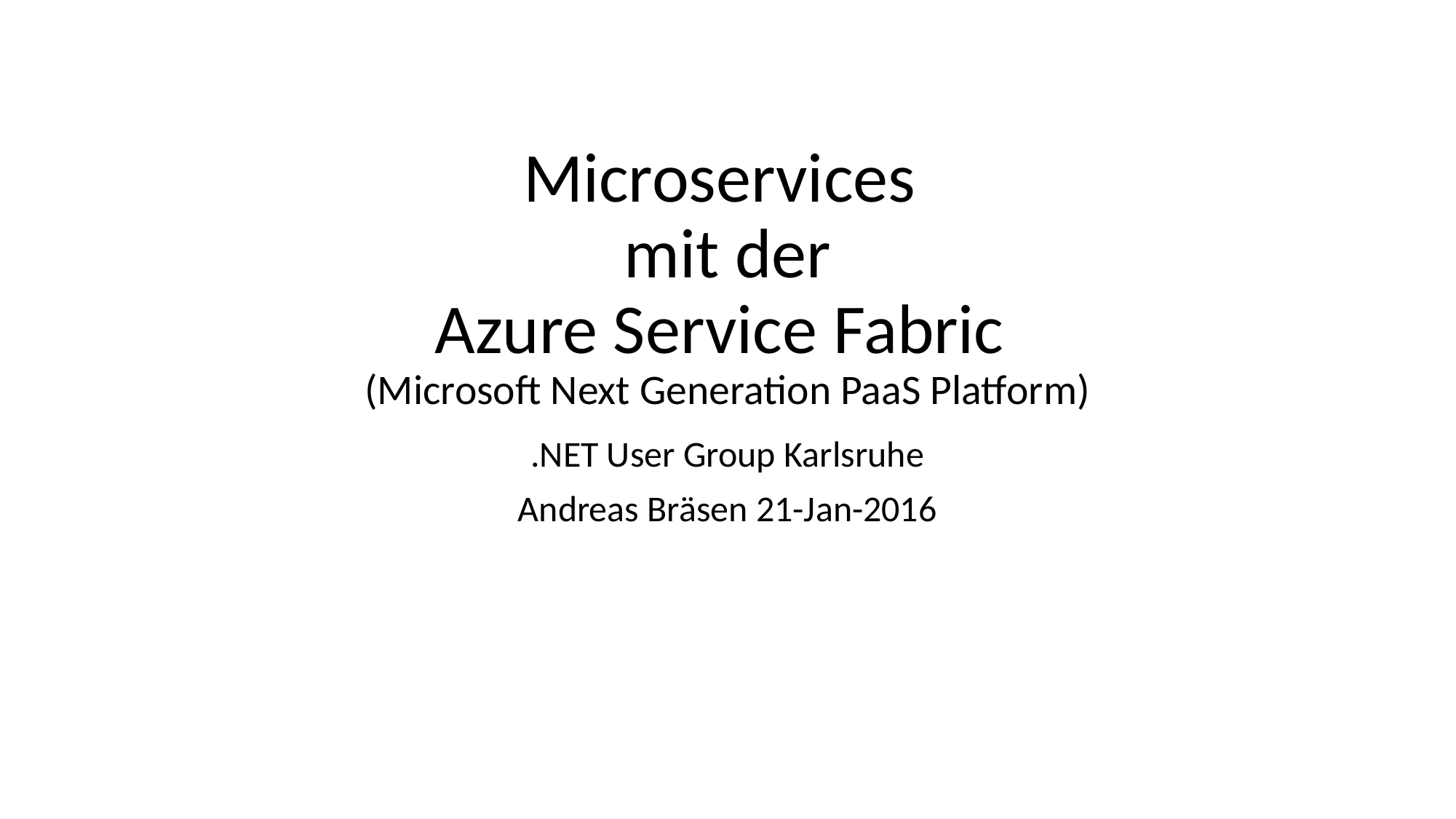

# Microservices mit der Azure Service Fabric (Microsoft Next Generation PaaS Platform)
.NET User Group Karlsruhe
Andreas Bräsen 21-Jan-2016